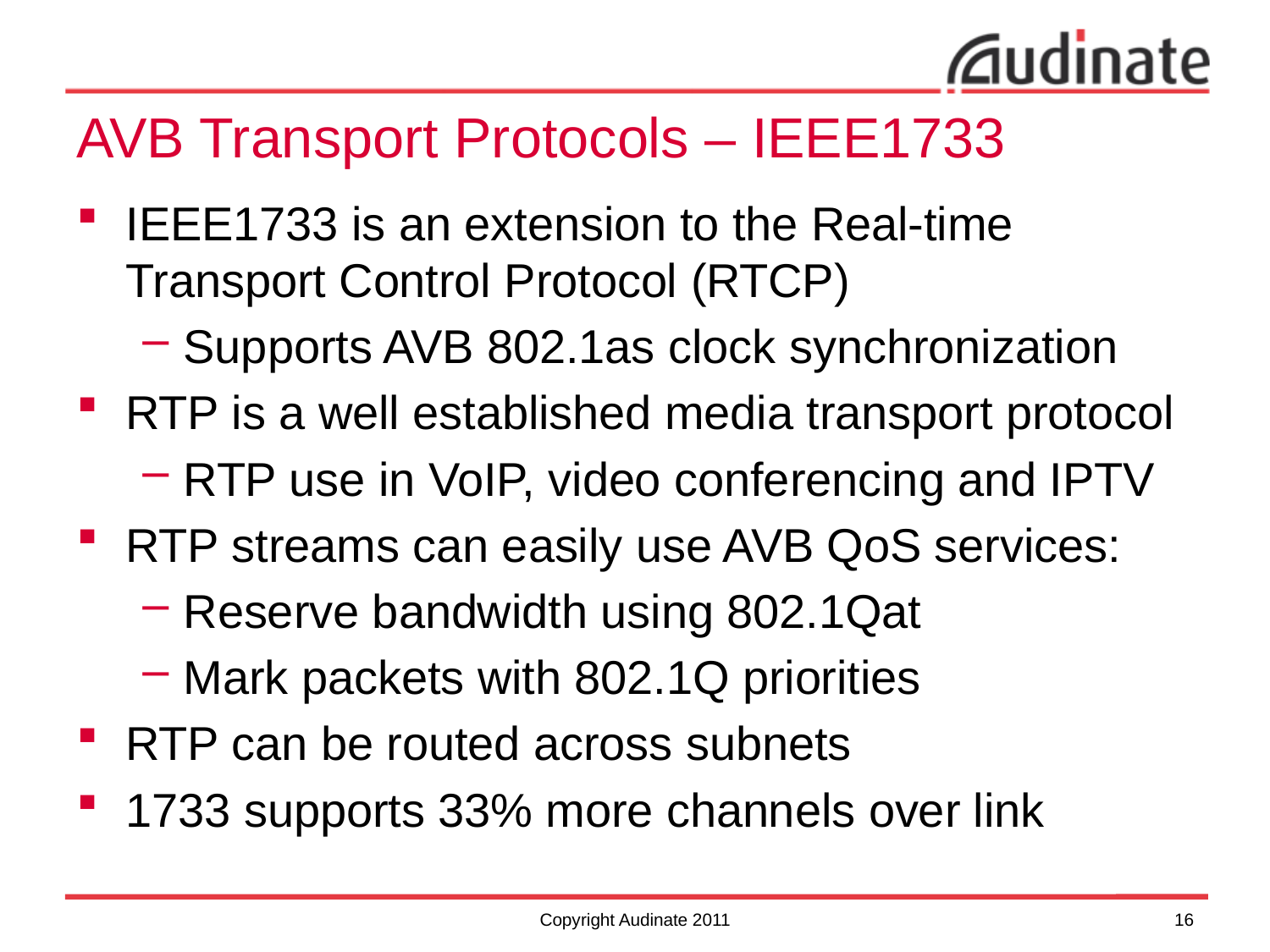

# AVB Transport Protocols – IEEE1733
IEEE1733 is an extension to the Real-time Transport Control Protocol (RTCP)
Supports AVB 802.1as clock synchronization
RTP is a well established media transport protocol
RTP use in VoIP, video conferencing and IPTV
RTP streams can easily use AVB QoS services:
Reserve bandwidth using 802.1Qat
Mark packets with 802.1Q priorities
RTP can be routed across subnets
1733 supports 33% more channels over link

Copyright Audinate 2011
16